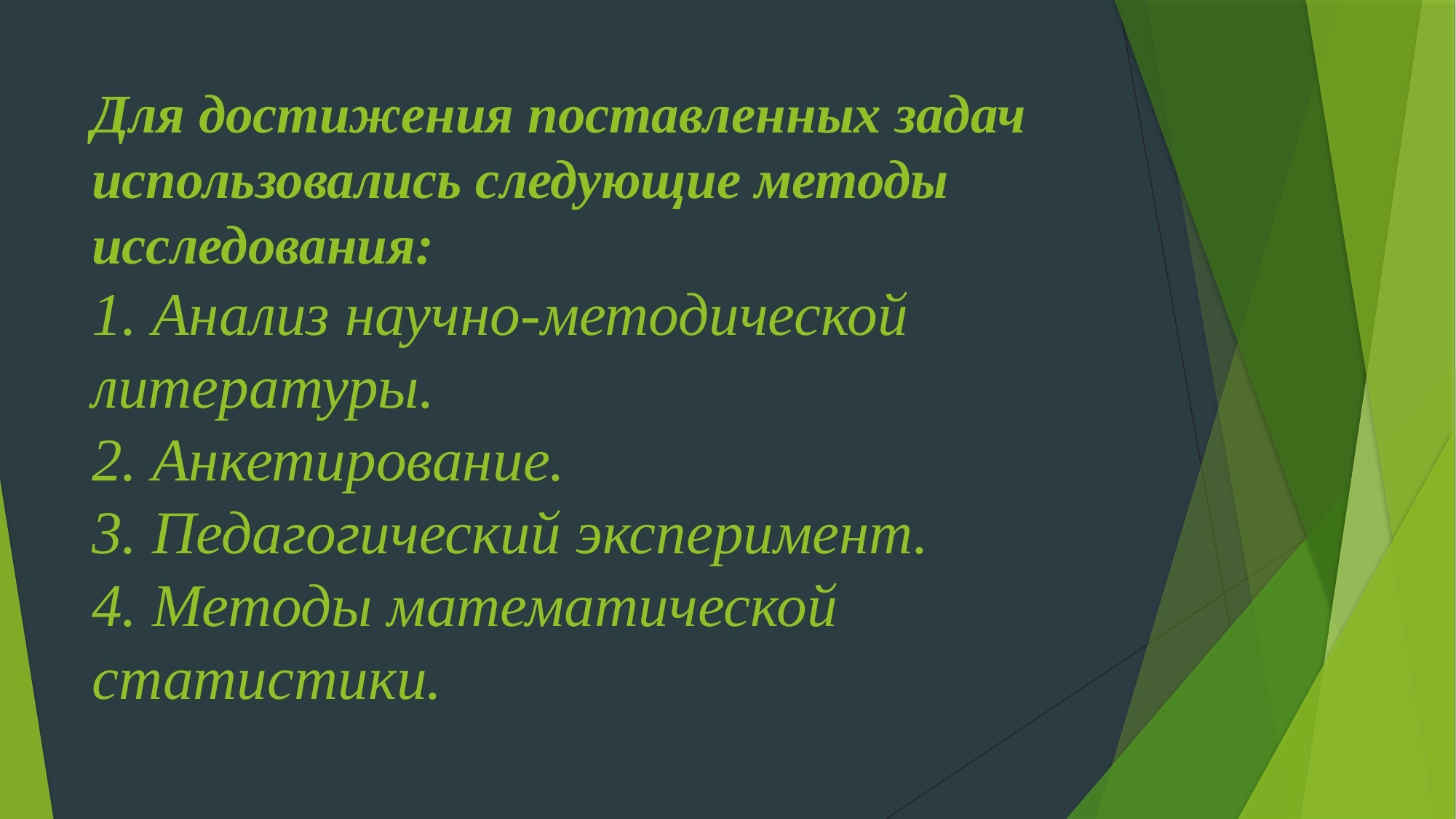

# Для достижения поставленных задач использовались следующие методы исследования: 1. Анализ научно-методической литературы. 2. Анкетирование. 3. Педагогический эксперимент. 4. Методы математической статистики.